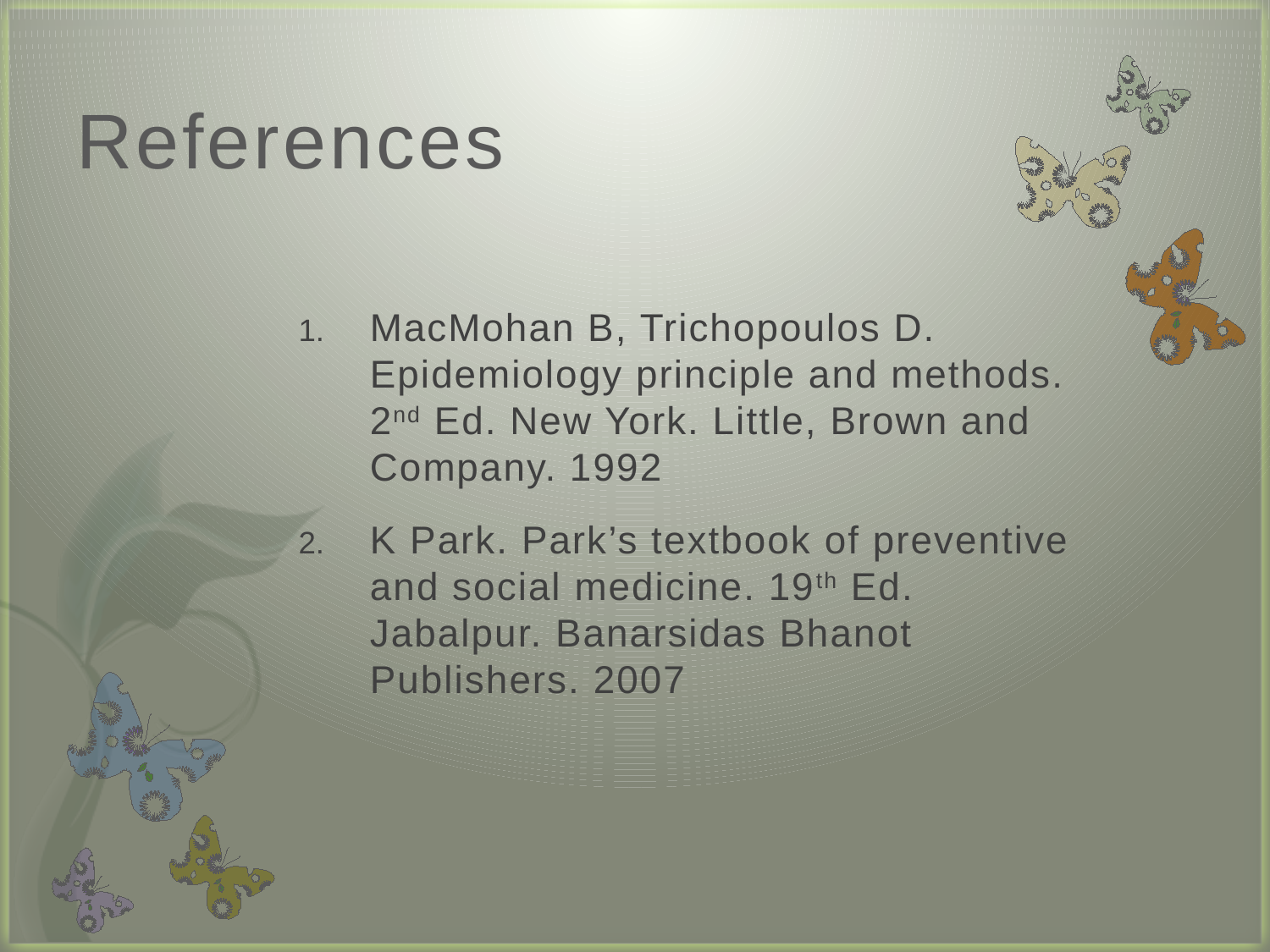

# References
MacMohan B, Trichopoulos D. Epidemiology principle and methods. 2nd Ed. New York. Little, Brown and Company. 1992
K Park. Park’s textbook of preventive and social medicine. 19th Ed. Jabalpur. Banarsidas Bhanot Publishers. 2007